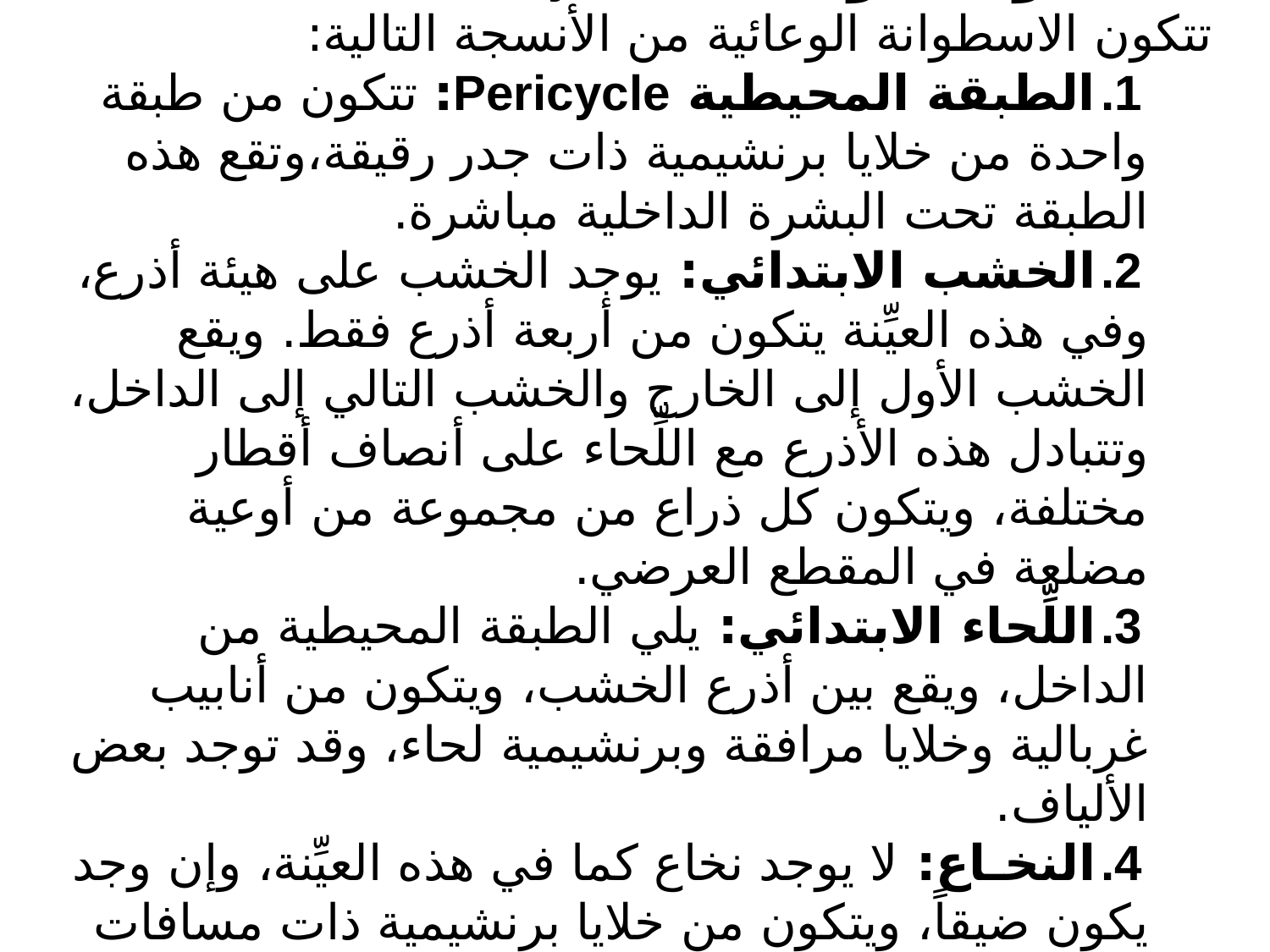

الاسطوانة  الوعائية Vascular cylinder
تتكون الاسطوانة الوعائية من الأنسجة التالية:
الطبقة المحيطية Pericycle: تتكون من طبقة واحدة من خلايا برنشيمية ذات جدر رقيقة،وتقع هذه الطبقة تحت البشرة الداخلية مباشرة.
الخشب الابتدائي: يوجد الخشب على هيئة أذرع، وفي هذه العيِّنة يتكون من أربعة أذرع فقط. ويقع الخشب الأول إلى الخارج والخشب التالي إلى الداخل، وتتبادل هذه الأذرع مع اللِّحاء على أنصاف أقطار مختلفة، ويتكون كل ذراع من مجموعة من أوعية مضلعة في المقطع العرضي.
اللِّحاء الابتدائي: يلي الطبقة المحيطية من الداخل، ويقع بين أذرع الخشب، ويتكون من أنابيب غربالية وخلايا مرافقة وبرنشيمية لحاء، وقد توجد بعض الألياف.
النخـاع: لا يوجد نخاع كما في هذه العيِّنة، وإن وجد يكون ضيقاً، ويتكون من خلايا برنشيمية ذات مسافات بينية واضحة.